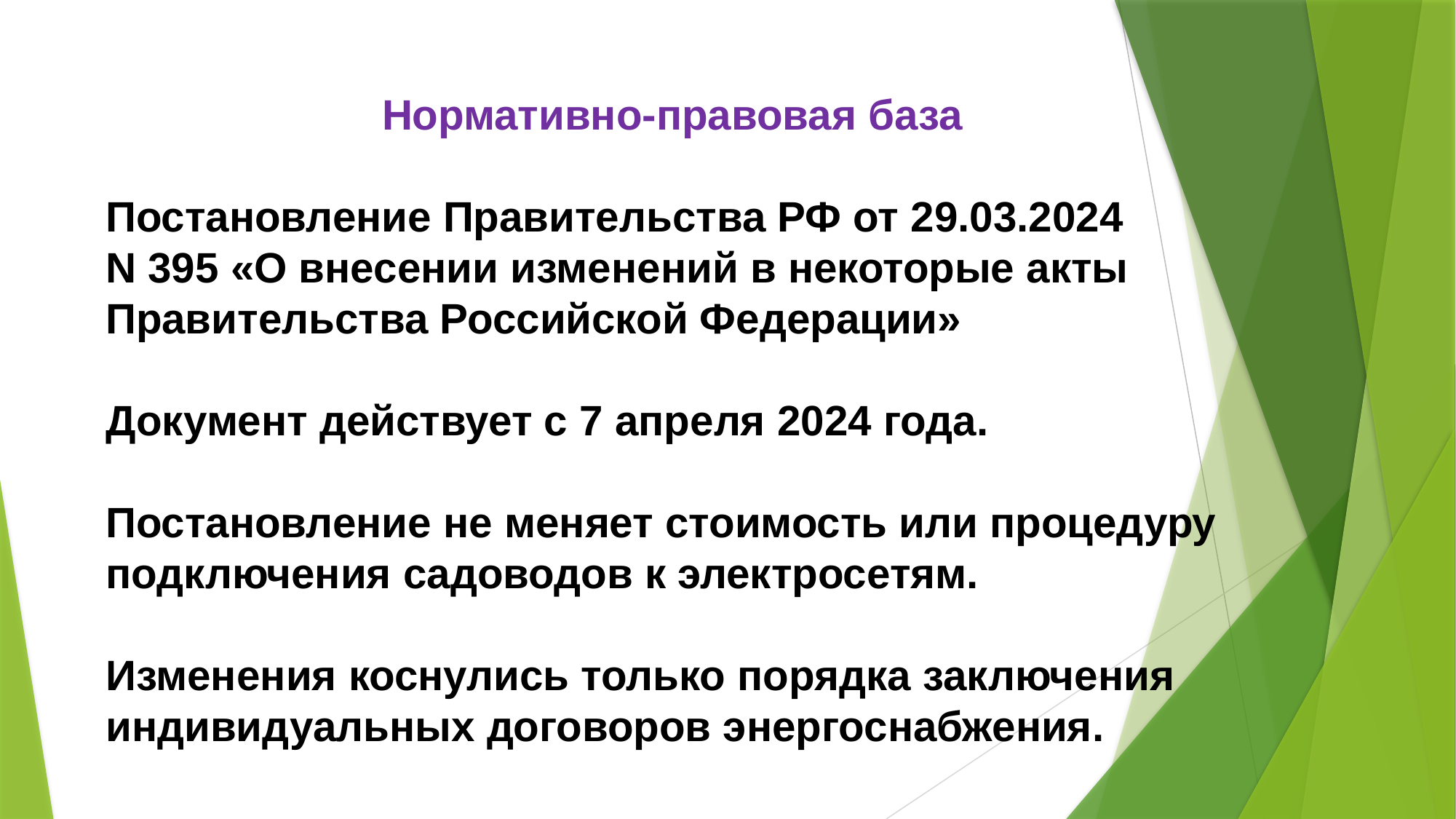

Нормативно-правовая база

Постановление Правительства РФ от 29.03.2024
N 395 «О внесении изменений в некоторые акты Правительства Российской Федерации»

Документ действует с 7 апреля 2024 года.

Постановление не меняет стоимость или процедуру подключения садоводов к электросетям.

Изменения коснулись только порядка заключения индивидуальных договоров энергоснабжения.